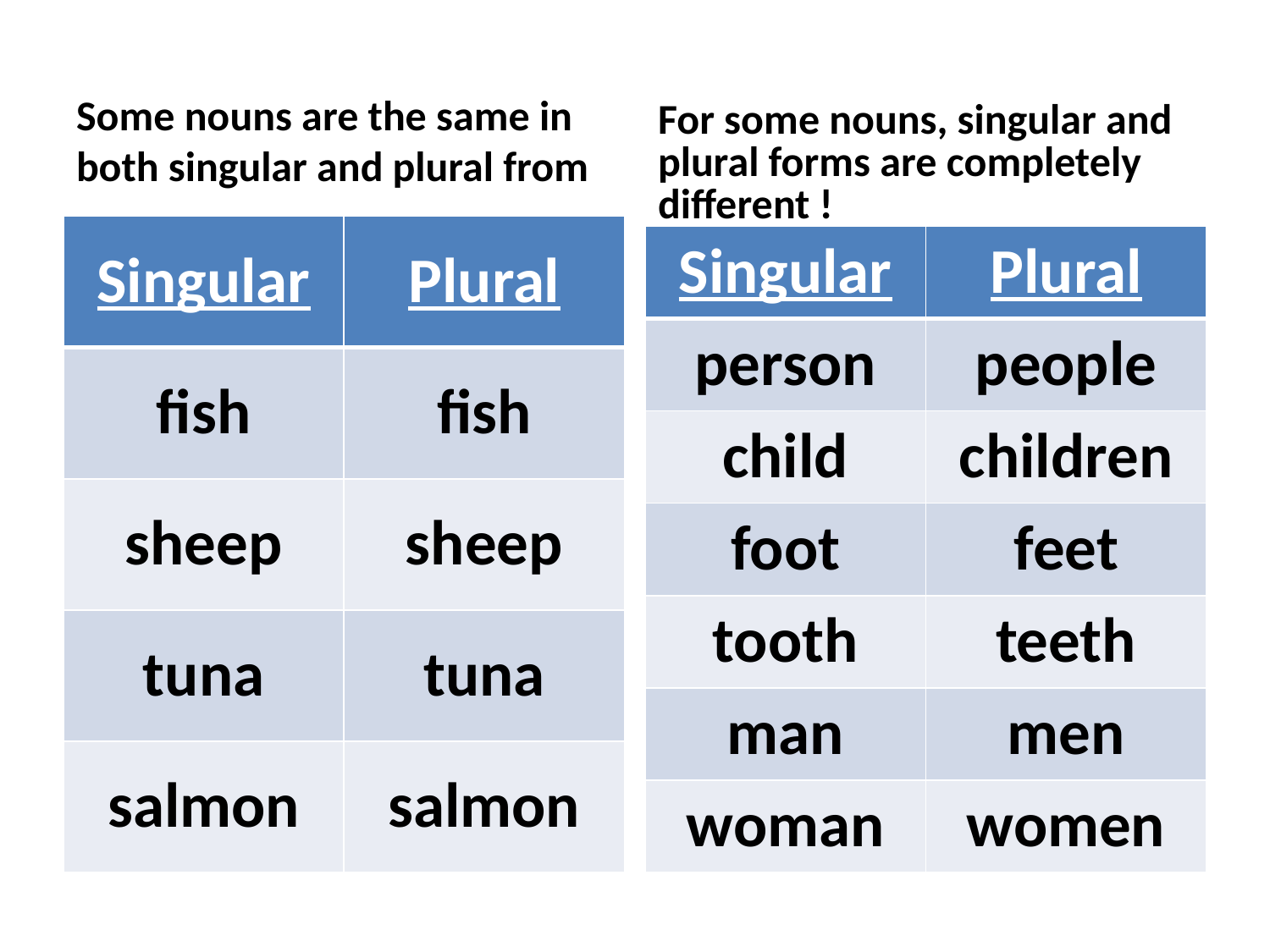

For some nouns, singular and plural forms are completely different !
Some nouns are the same in both singular and plural from
| Singular | Plural |
| --- | --- |
| fish | fish |
| sheep | sheep |
| tuna | tuna |
| salmon | salmon |
| Singular | Plural |
| --- | --- |
| person | people |
| child | children |
| foot | feet |
| tooth | teeth |
| man | men |
| woman | women |